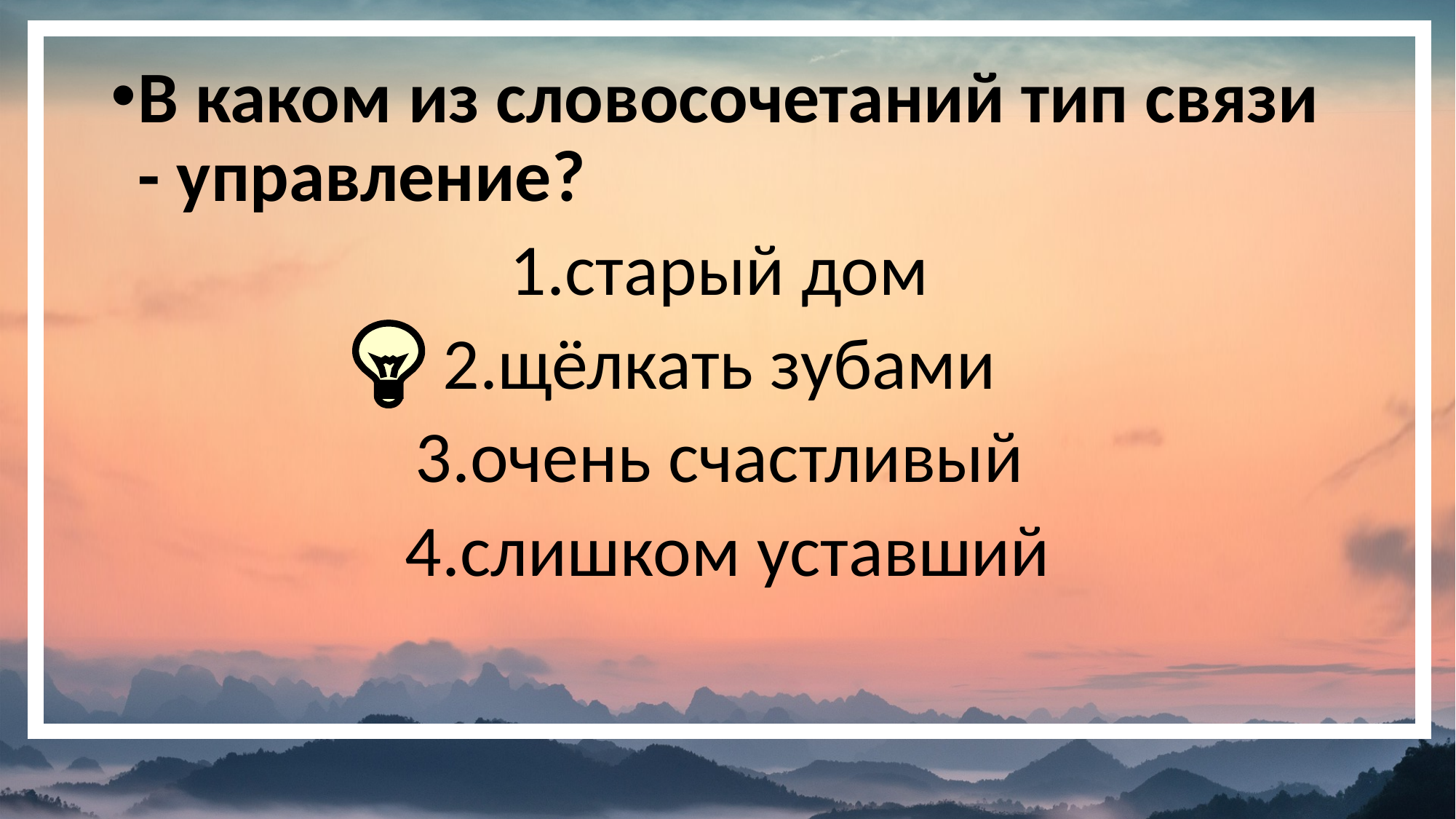

В каком из словосочетаний тип связи - управление?
1.старый дом
2.щёлкать зубами
3.очень счастливый
4.слишком уставший